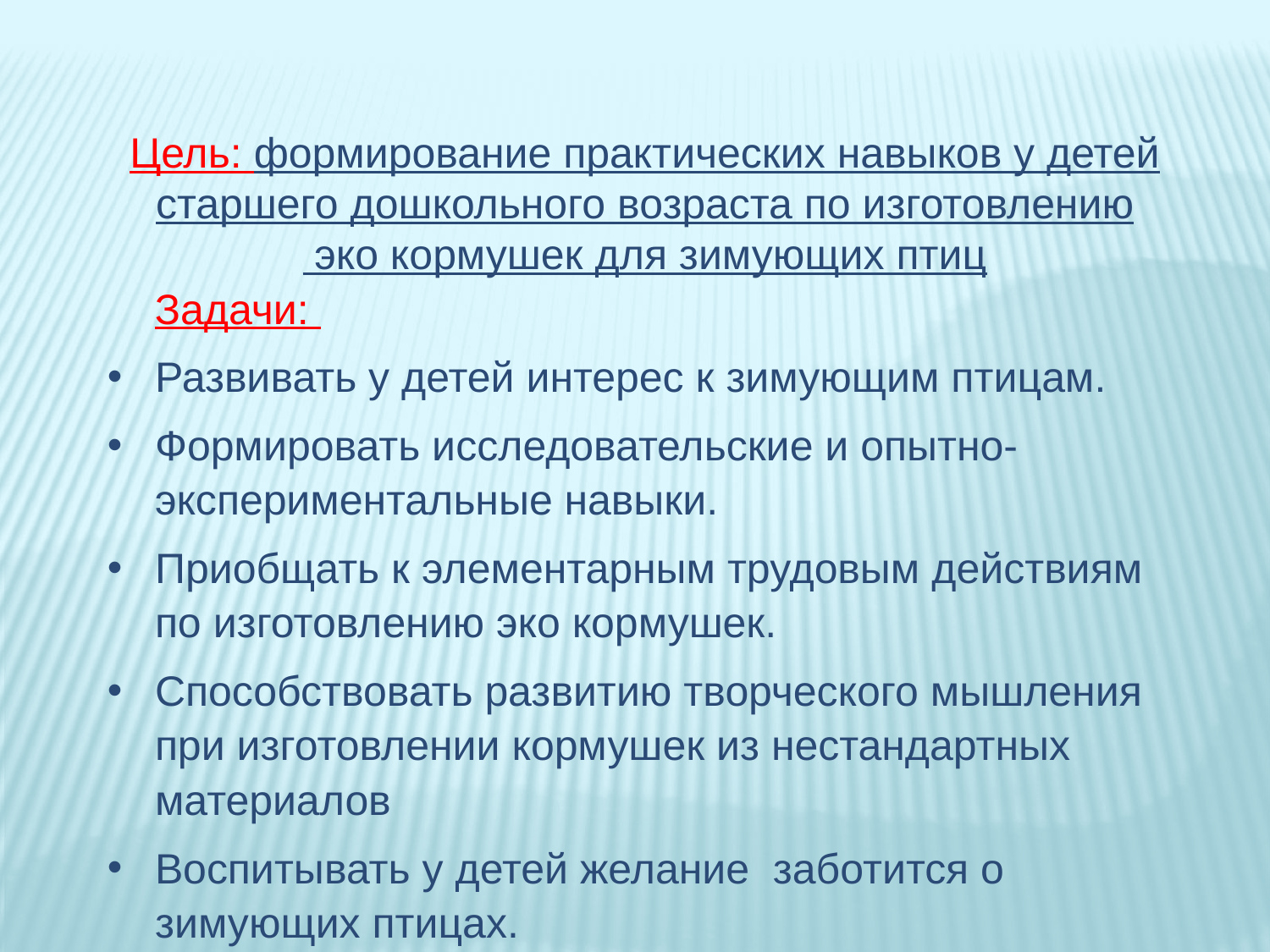

Цель: формирование практических навыков у детей старшего дошкольного возраста по изготовлению
 эко кормушек для зимующих птиц
    Задачи:
Развивать у детей интерес к зимующим птицам.
Формировать исследовательские и опытно-экспериментальные навыки.
Приобщать к элементарным трудовым действиям по изготовлению эко кормушек.
Способствовать развитию творческого мышления при изготовлении кормушек из нестандартных материалов
Воспитывать у детей желание  заботится о зимующих птицах.